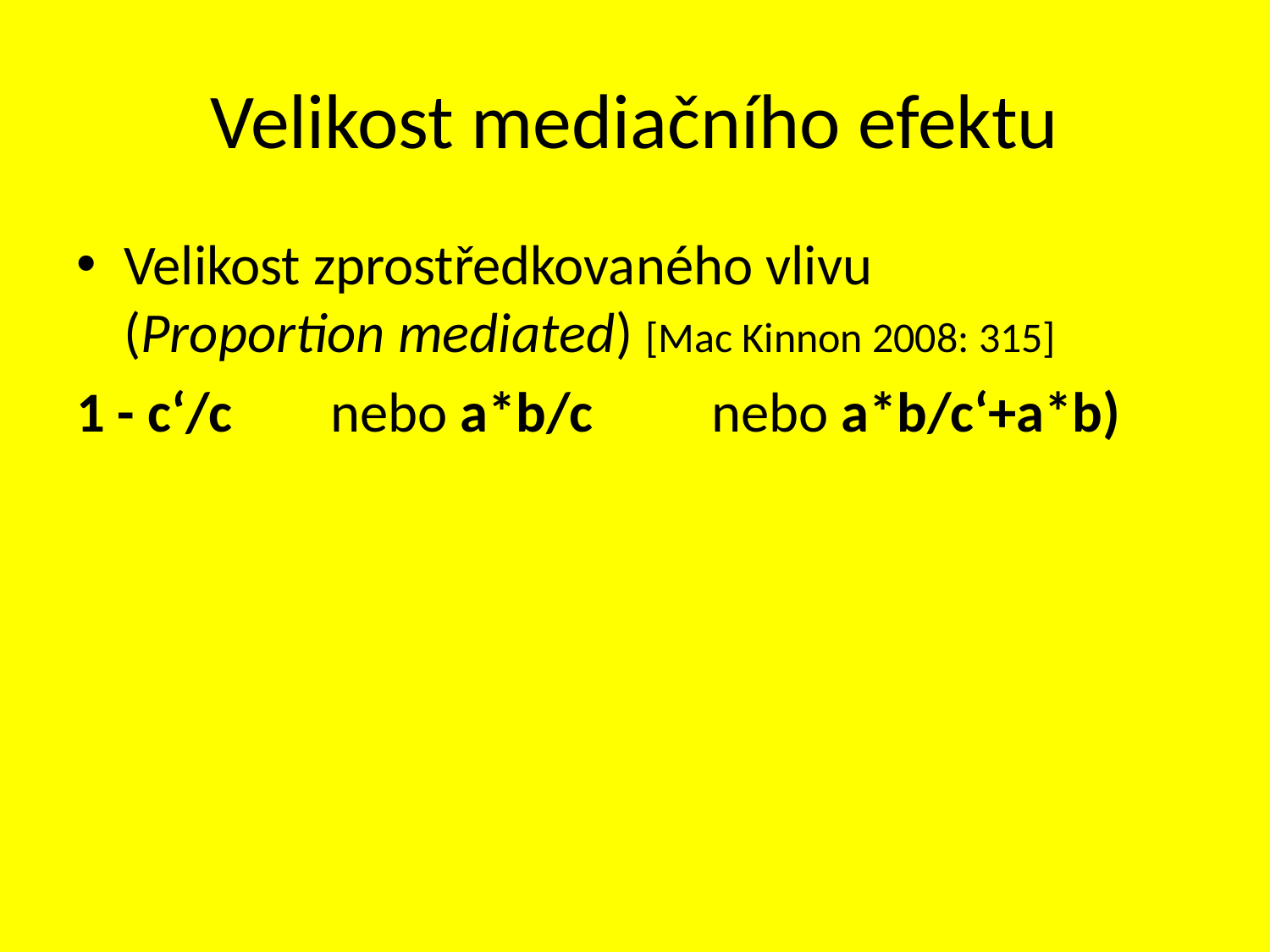

# Velikost mediačního efektu
Velikost zprostředkovaného vlivu
(Proportion mediated) [Mac Kinnon 2008: 315]
1 - c‘/c	nebo a*b/c	nebo a*b/c‘+a*b)